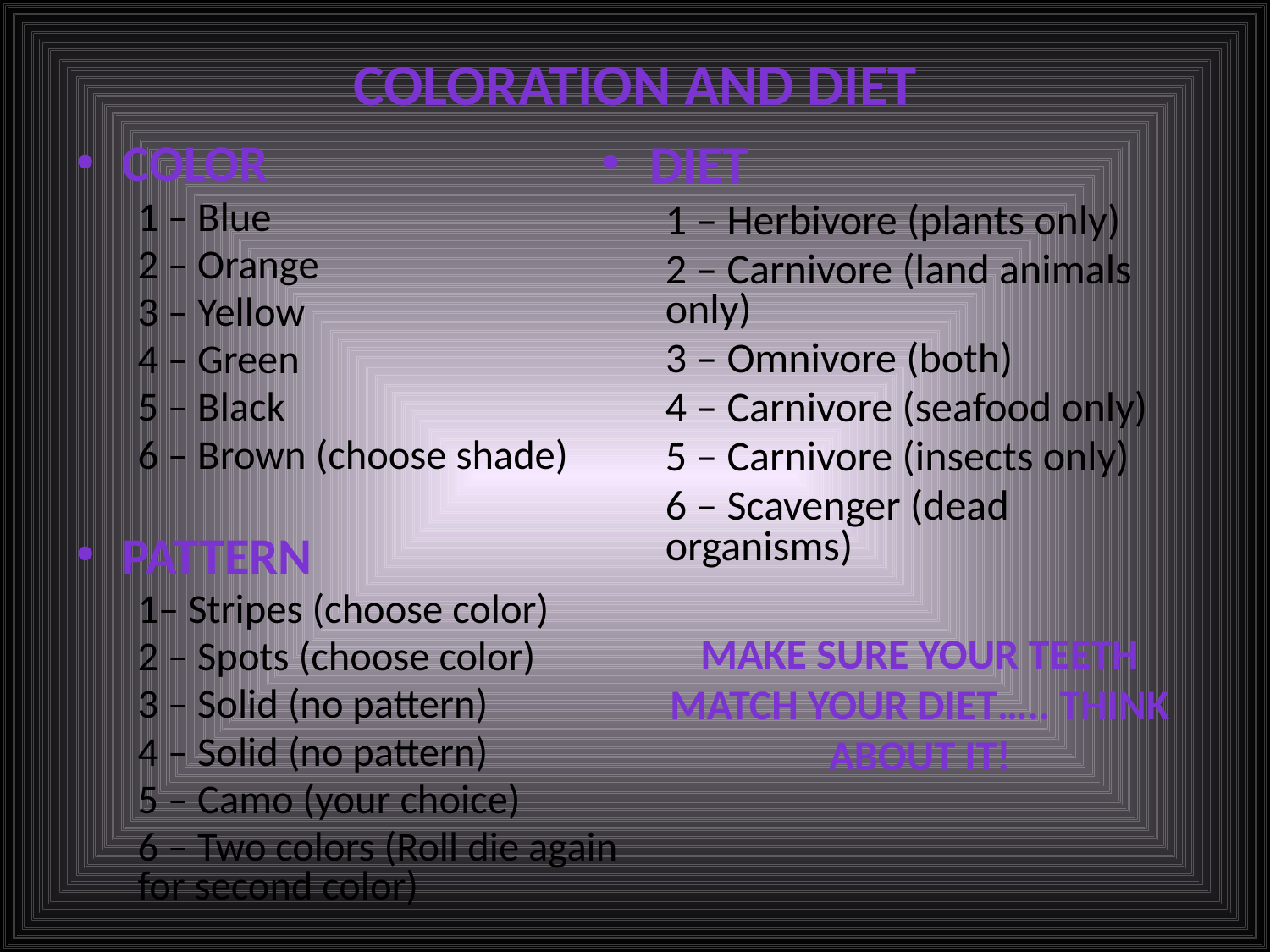

# Coloration and diet
color
1 – Blue
2 – Orange
3 – Yellow
4 – Green
5 – Black
6 – Brown (choose shade)

Pattern
1– Stripes (choose color)
2 – Spots (choose color)
3 – Solid (no pattern)
4 – Solid (no pattern)
5 – Camo (your choice)
6 – Two colors (Roll die again for second color)

Diet
1 – Herbivore (plants only)
2 – Carnivore (land animals only)
3 – Omnivore (both)
4 – Carnivore (seafood only)
5 – Carnivore (insects only)
6 – Scavenger (dead organisms)

Make sure your teeth match your diet….. Think about it!